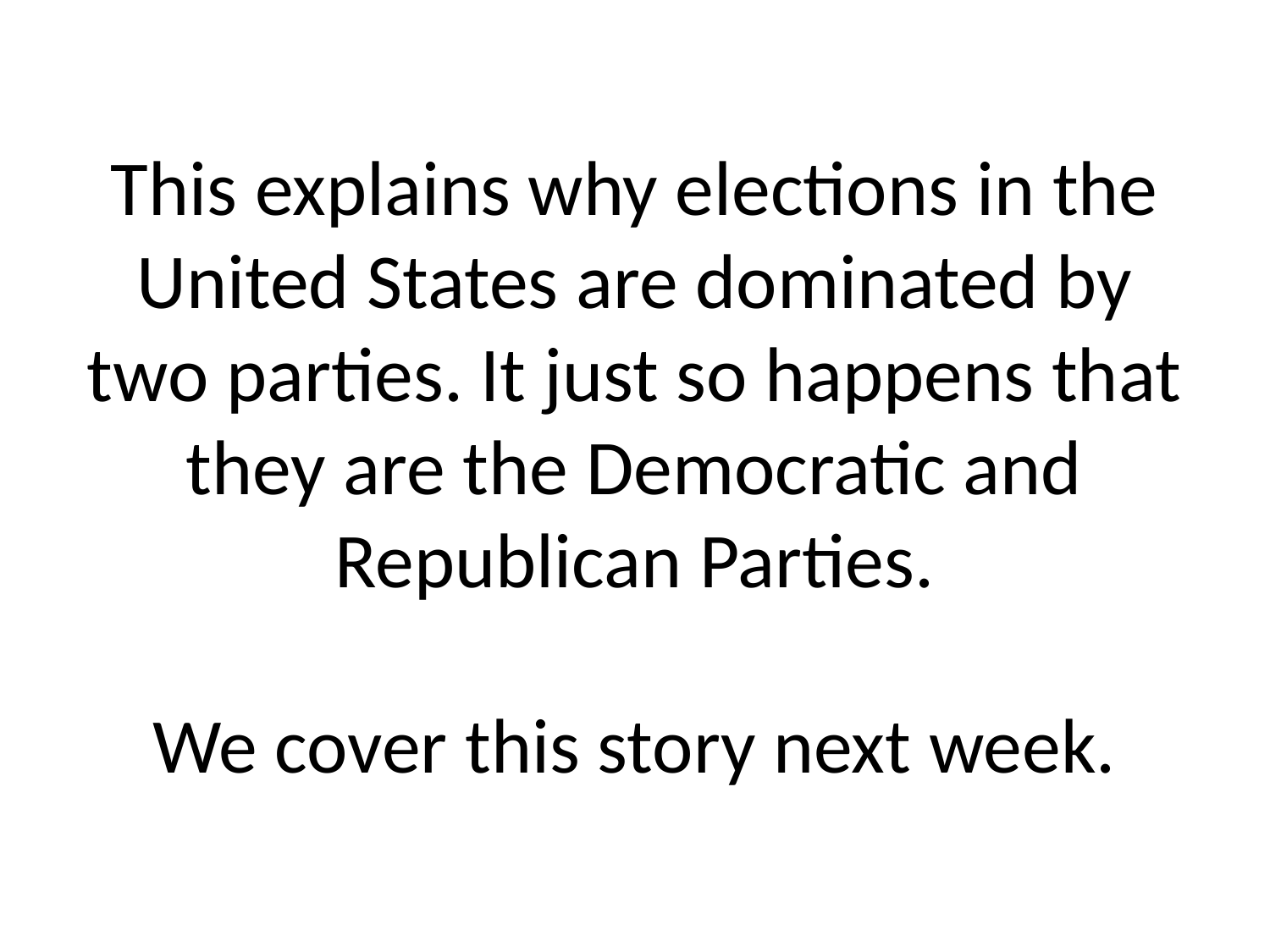

# This explains why elections in the United States are dominated by two parties. It just so happens that they are the Democratic and Republican Parties. We cover this story next week.